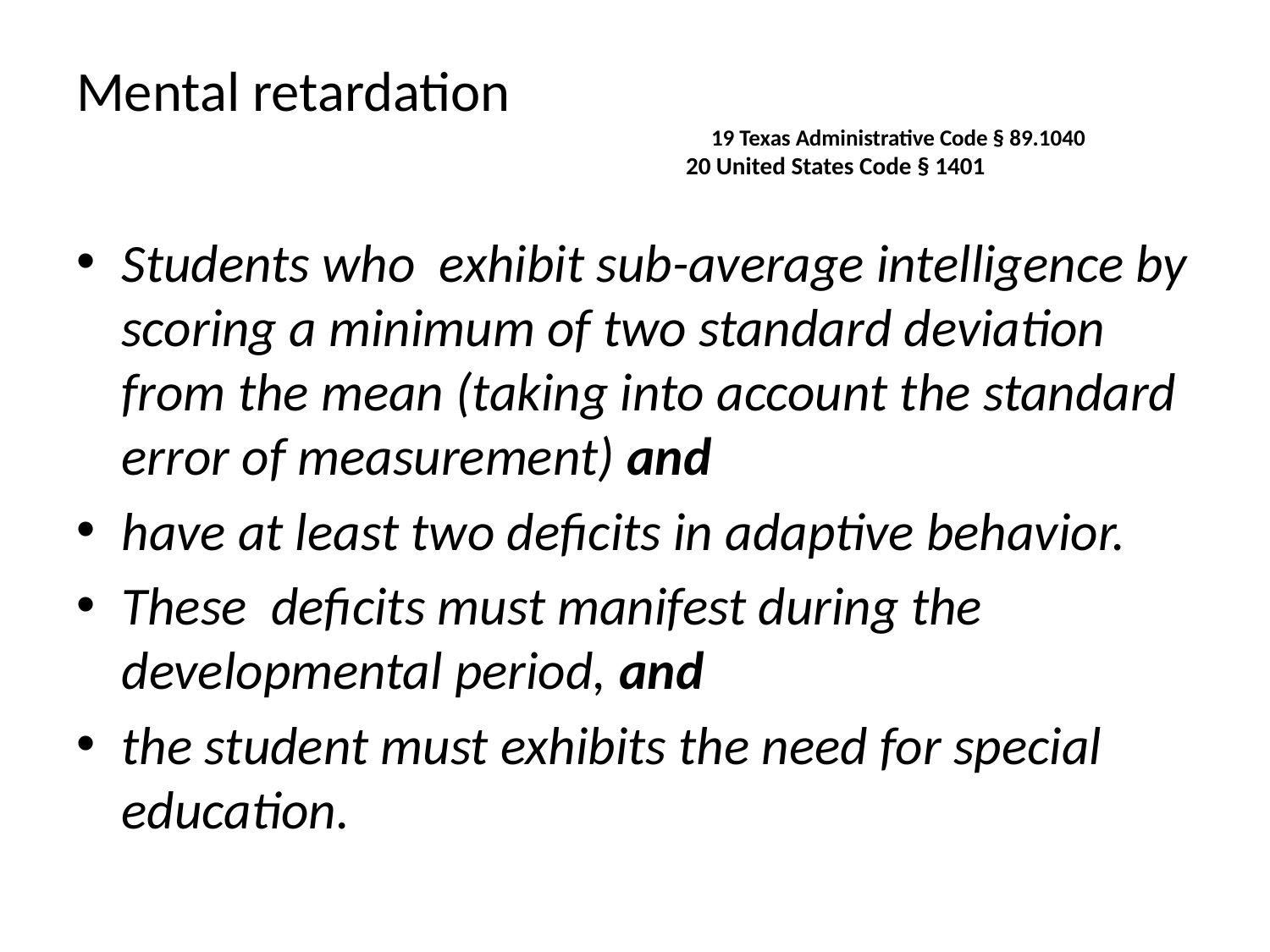

# Mental retardation 19 Texas Administrative Code § 89.1040 20 United States Code § 1401
Students who  exhibit sub-average intelligence by scoring a minimum of two standard deviation from the mean (taking into account the standard error of measurement) and
have at least two deficits in adaptive behavior.
These  deficits must manifest during the developmental period, and
the student must exhibits the need for special education.